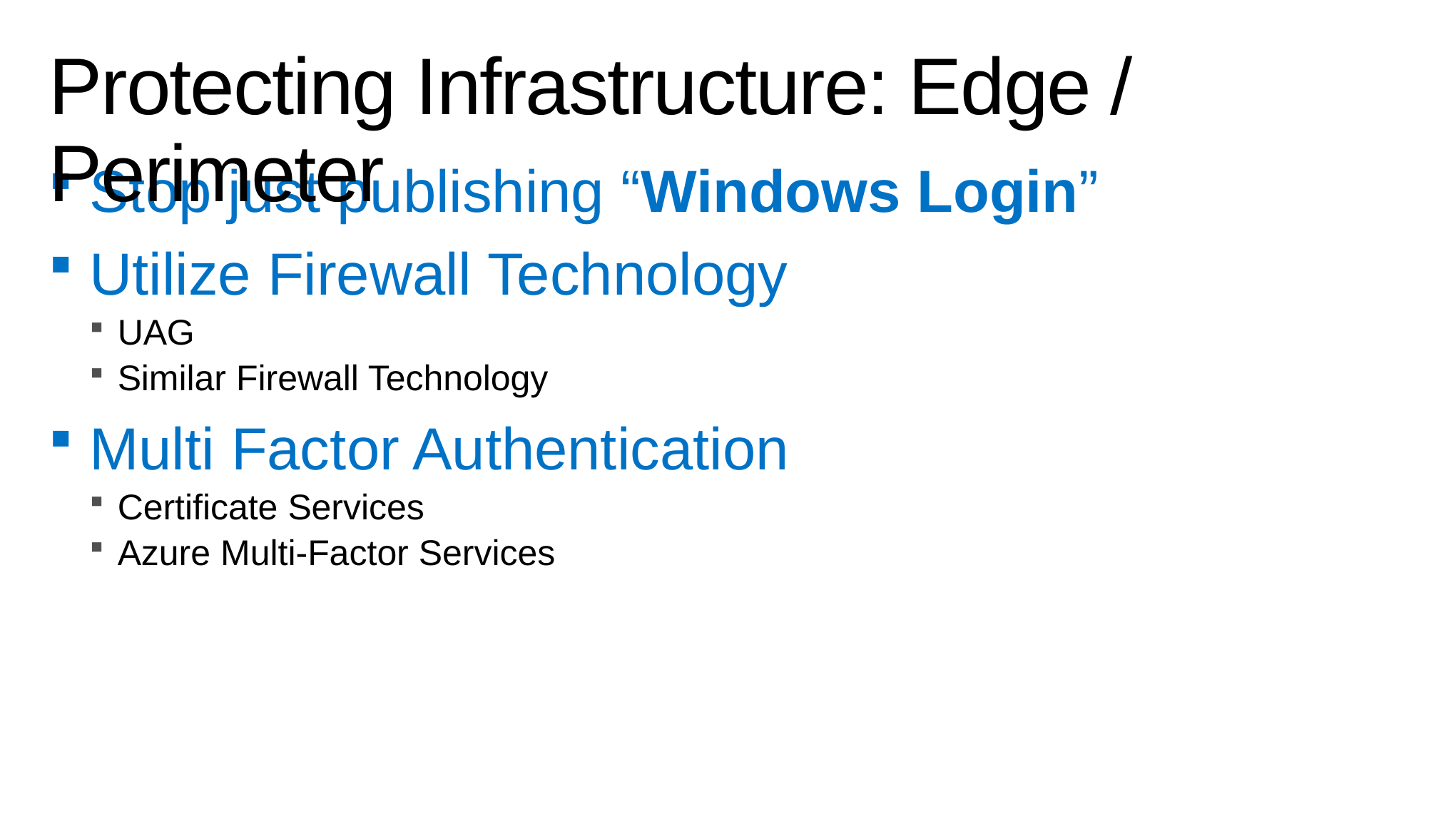

# Protecting Infrastructure: Edge / Perimeter
Stop just publishing “Windows Login”
Utilize Firewall Technology
UAG
Similar Firewall Technology
Multi Factor Authentication
Certificate Services
Azure Multi-Factor Services